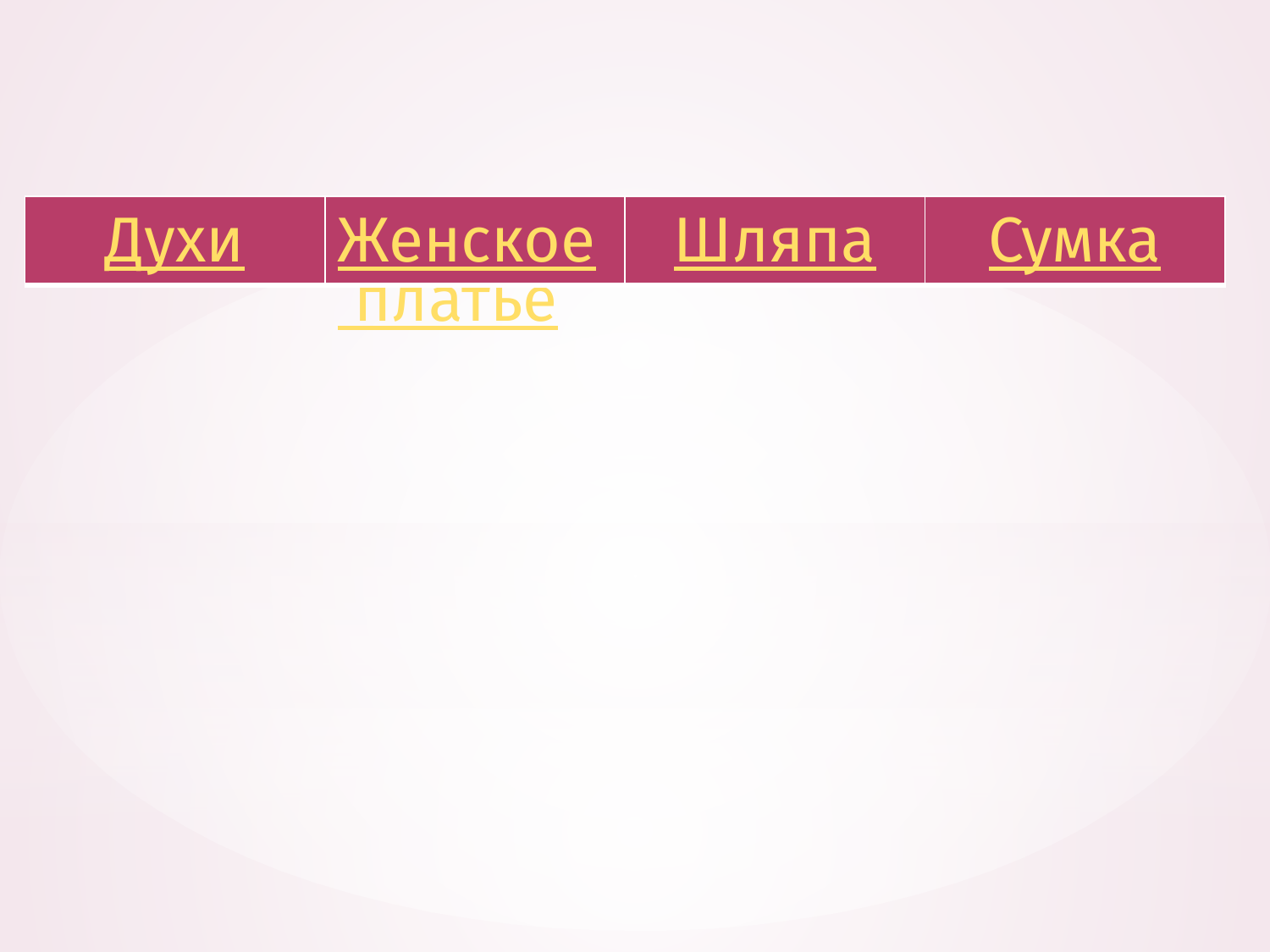

| Духи | Женское платье | Шляпа | Сумка |
| --- | --- | --- | --- |